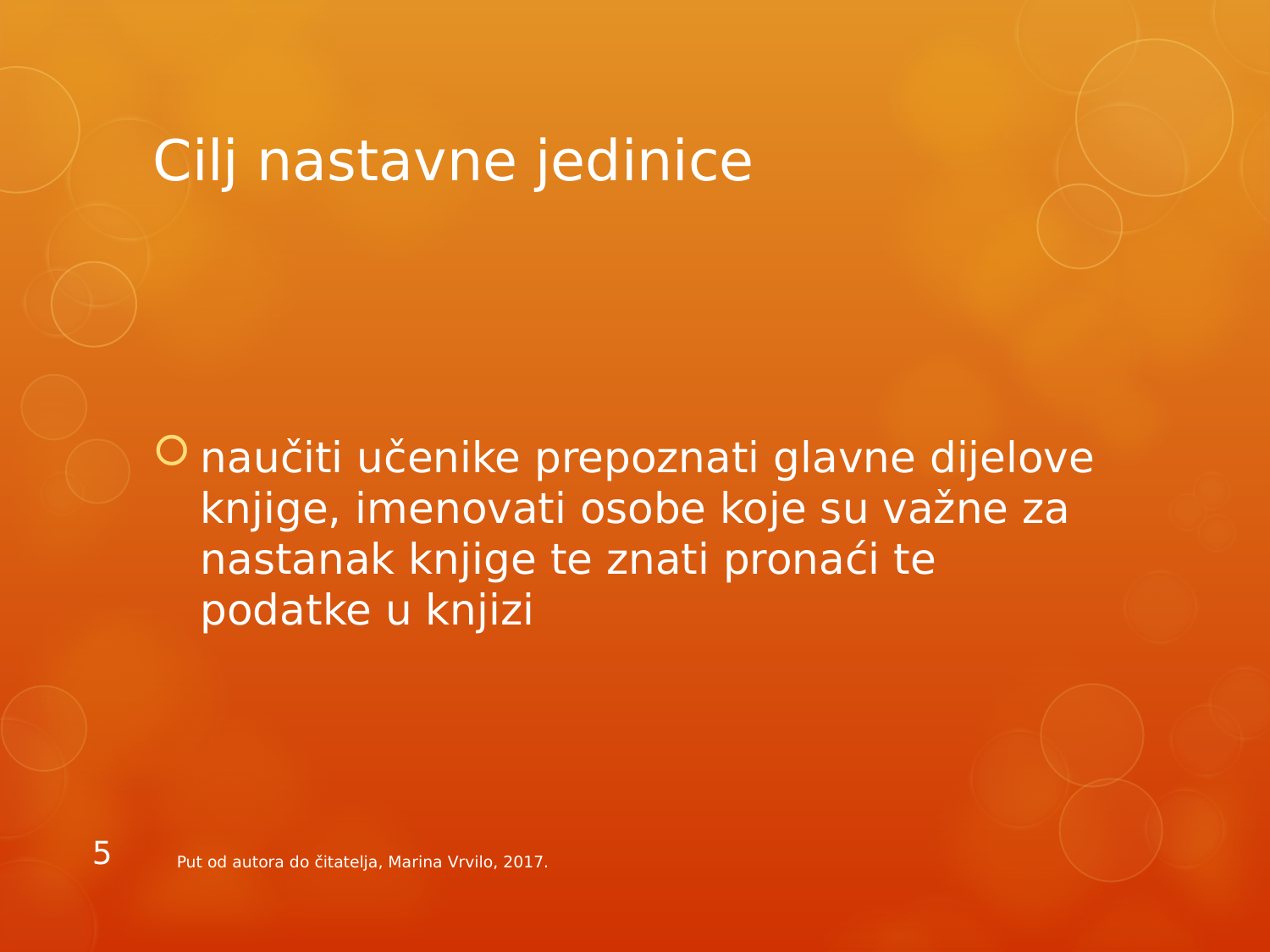

# Cilj nastavne jedinice
naučiti učenike prepoznati glavne dijelove knjige, imenovati osobe koje su važne za nastanak knjige te znati pronaći te podatke u knjizi
5
Put od autora do čitatelja, Marina Vrvilo, 2017.